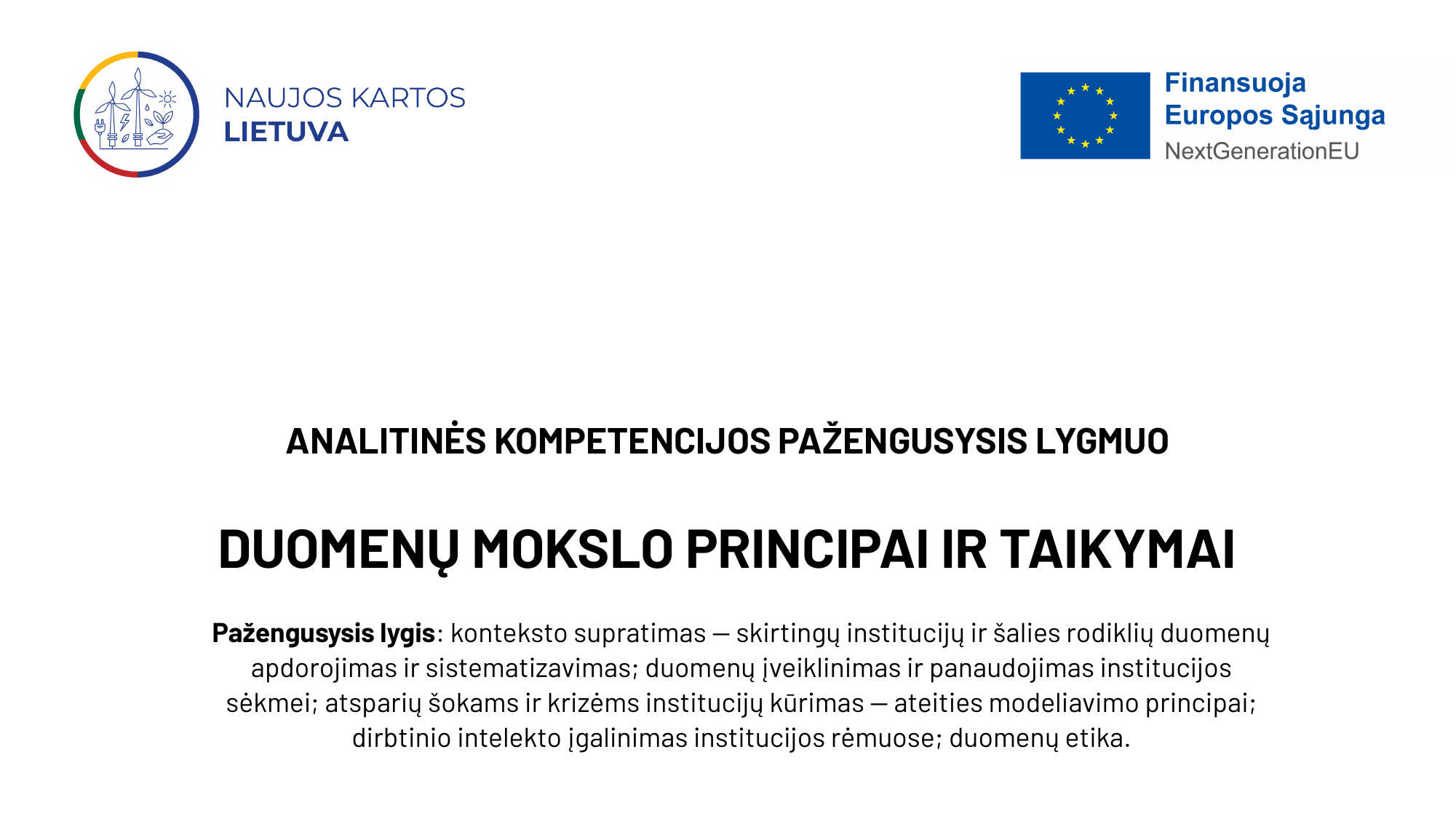

# ANALITINĖS KOMPETENCIJOS PAŽENGUSYSIS LYGMUO DUOMENŲ MOKSLO PRINCIPAI IR TAIKYMAI
Pažengusysis lygis: konteksto supratimas — skirtingų institucijų ir šalies rodiklių duomenų apdorojimas ir sistematizavimas; duomenų įveiklinimas ir panaudojimas institucijos sėkmei; atsparių šokams ir krizėms institucijų kūrimas — ateities modeliavimo principai; dirbtinio intelekto įgalinimas institucijos rėmuose; duomenų etika.